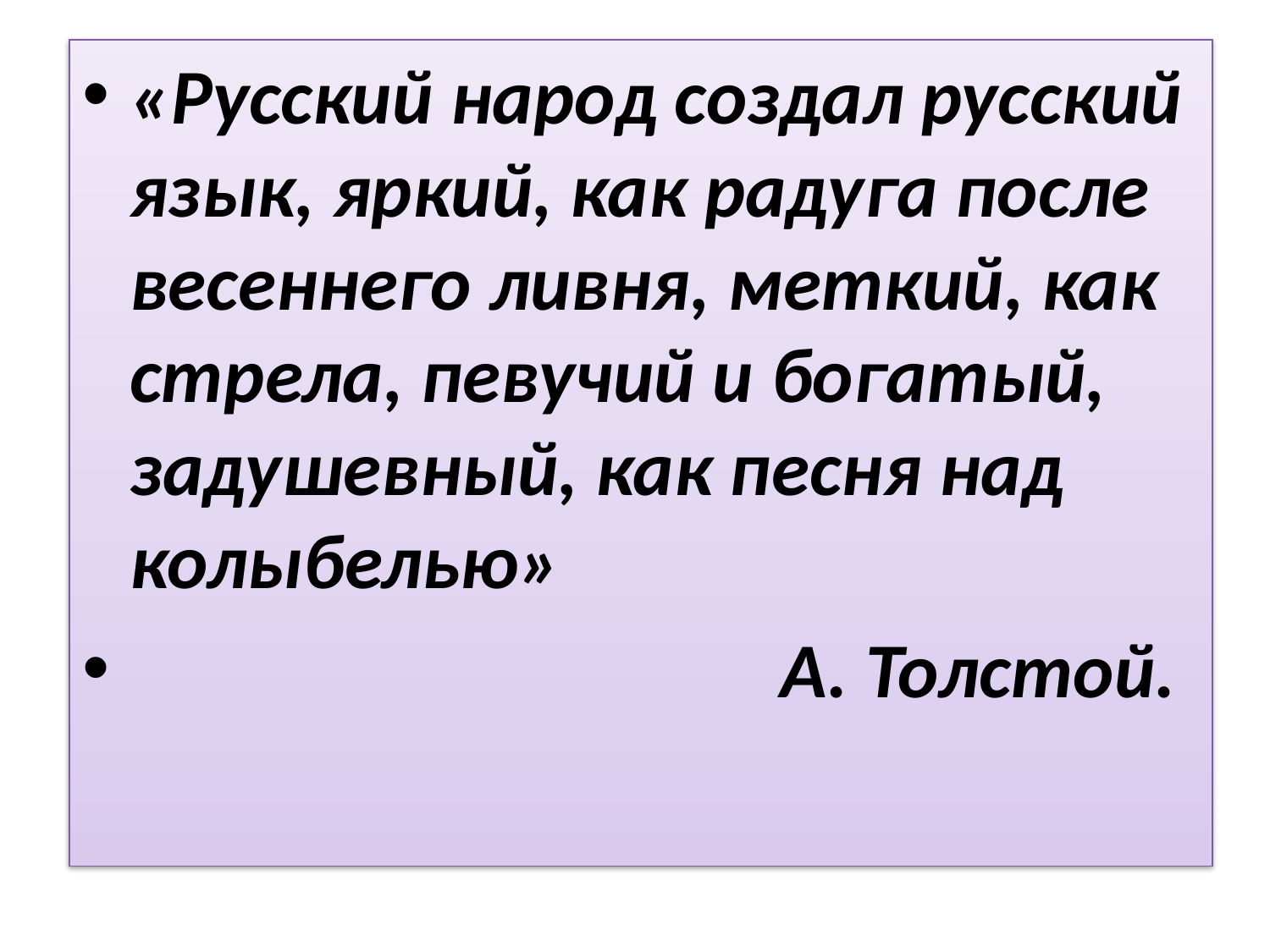

#
«Русский народ создал русский язык, яркий, как радуга после весеннего ливня, меткий, как стрела, певучий и богатый, задушевный, как песня над колыбелью»
                                     А. Толстой.